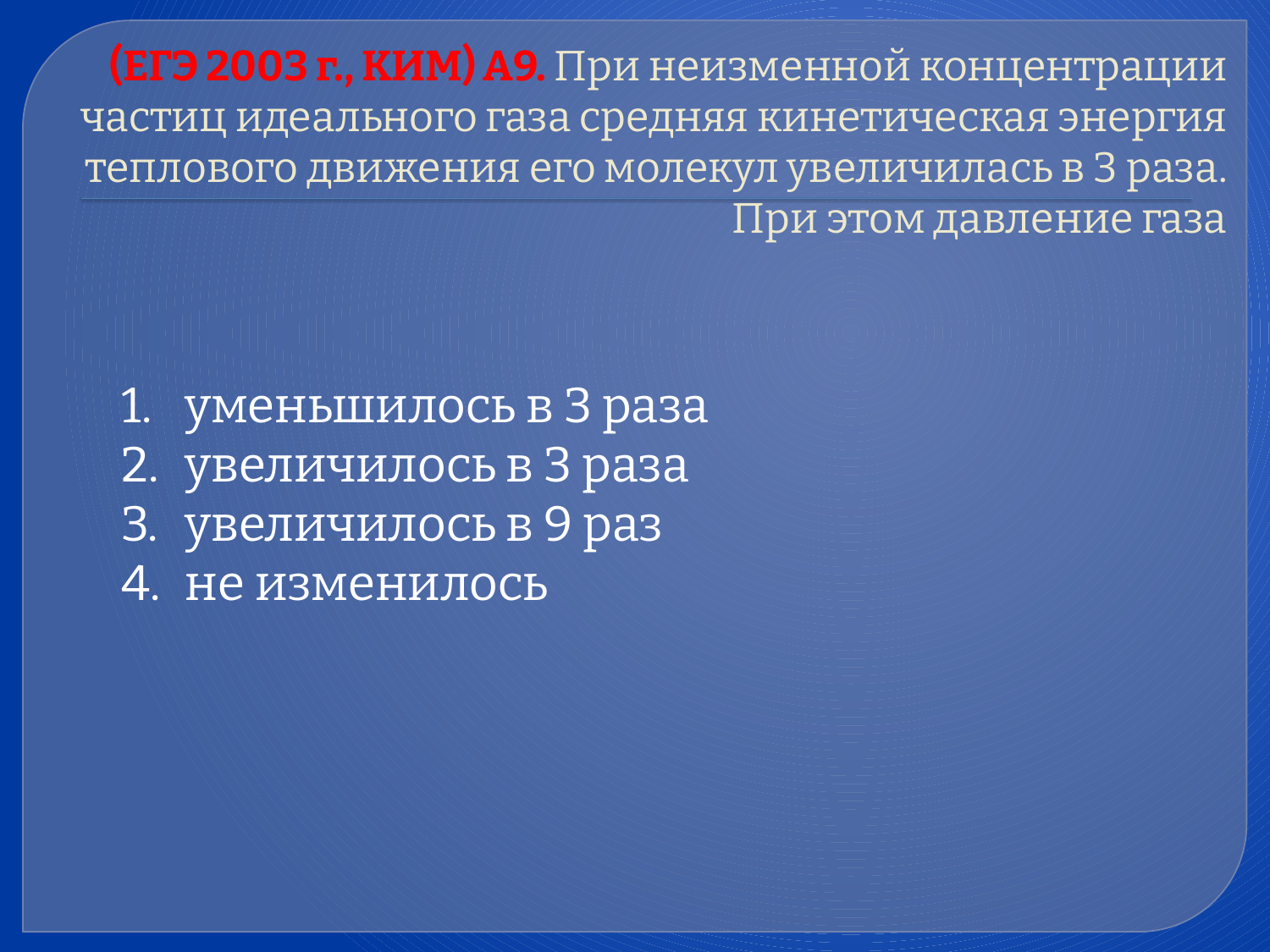

# (ЕГЭ 2003 г., КИМ) А9. При неизменной концентрации частиц идеального газа средняя кинетическая энергия теплового движения его молекул увеличилась в 3 раза. При этом давление газа
уменьшилось в 3 раза
увеличилось в 3 раза
увеличилось в 9 раз
не изменилось